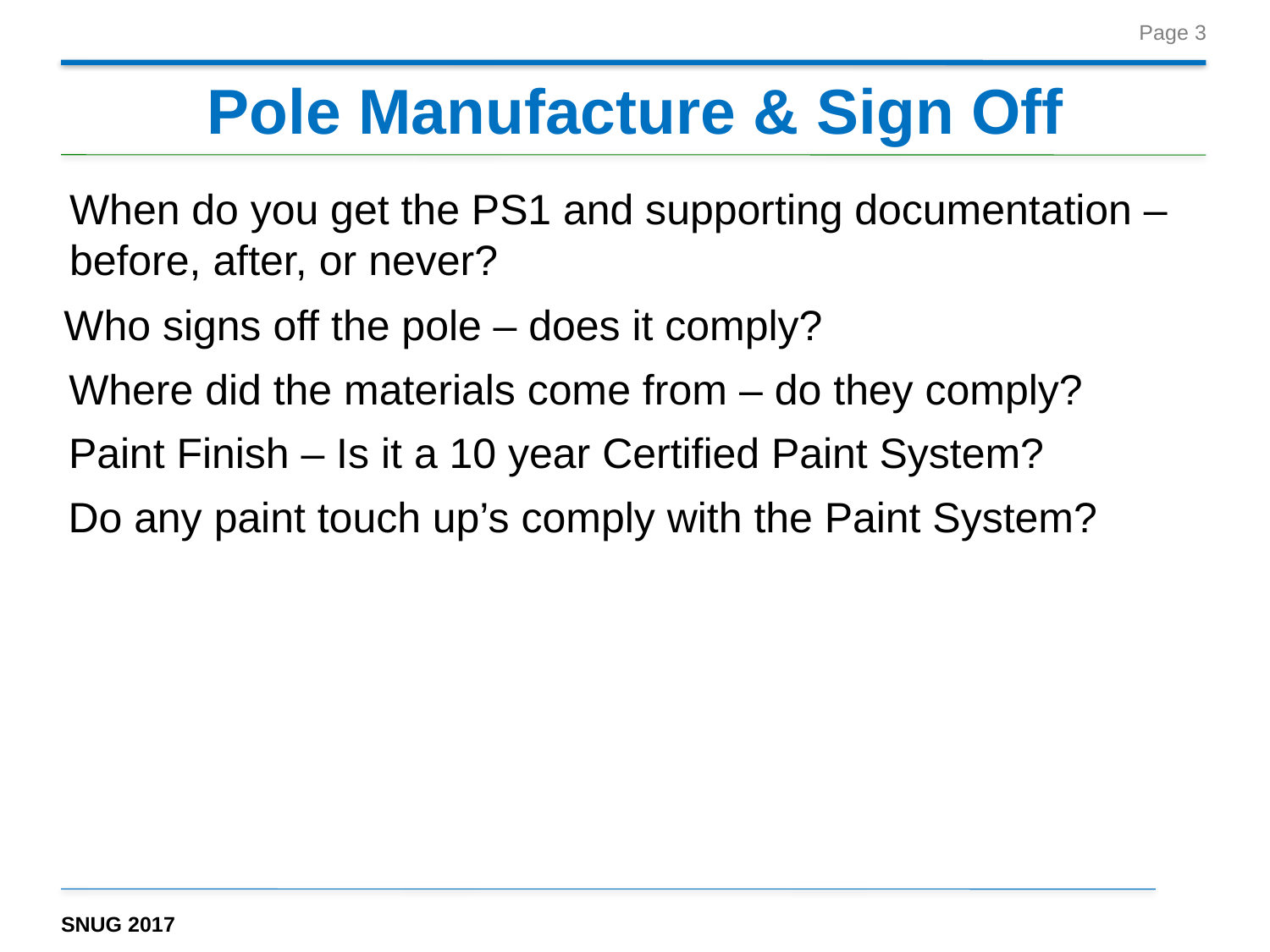

# Pole Manufacture & Sign Off
When do you get the PS1 and supporting documentation – before, after, or never?
Who signs off the pole – does it comply?
Where did the materials come from – do they comply?
Paint Finish – Is it a 10 year Certified Paint System?
Do any paint touch up’s comply with the Paint System?